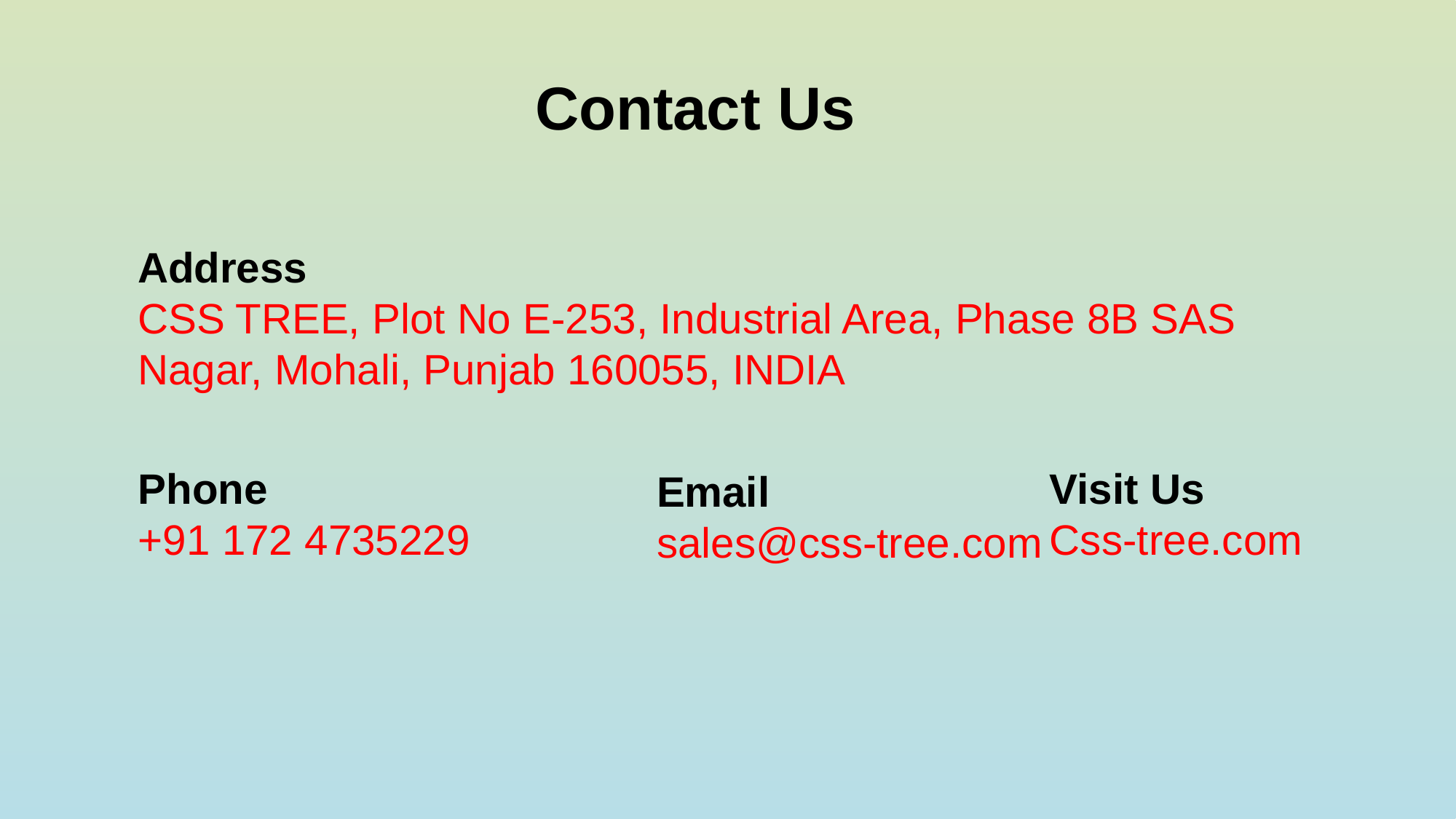

Contact Us
Address
CSS TREE, Plot No E-253, Industrial Area, Phase 8B SAS Nagar, Mohali, Punjab 160055, INDIA
Phone
+91 172 4735229
Visit Us
Css-tree.com
Email
sales@css-tree.com